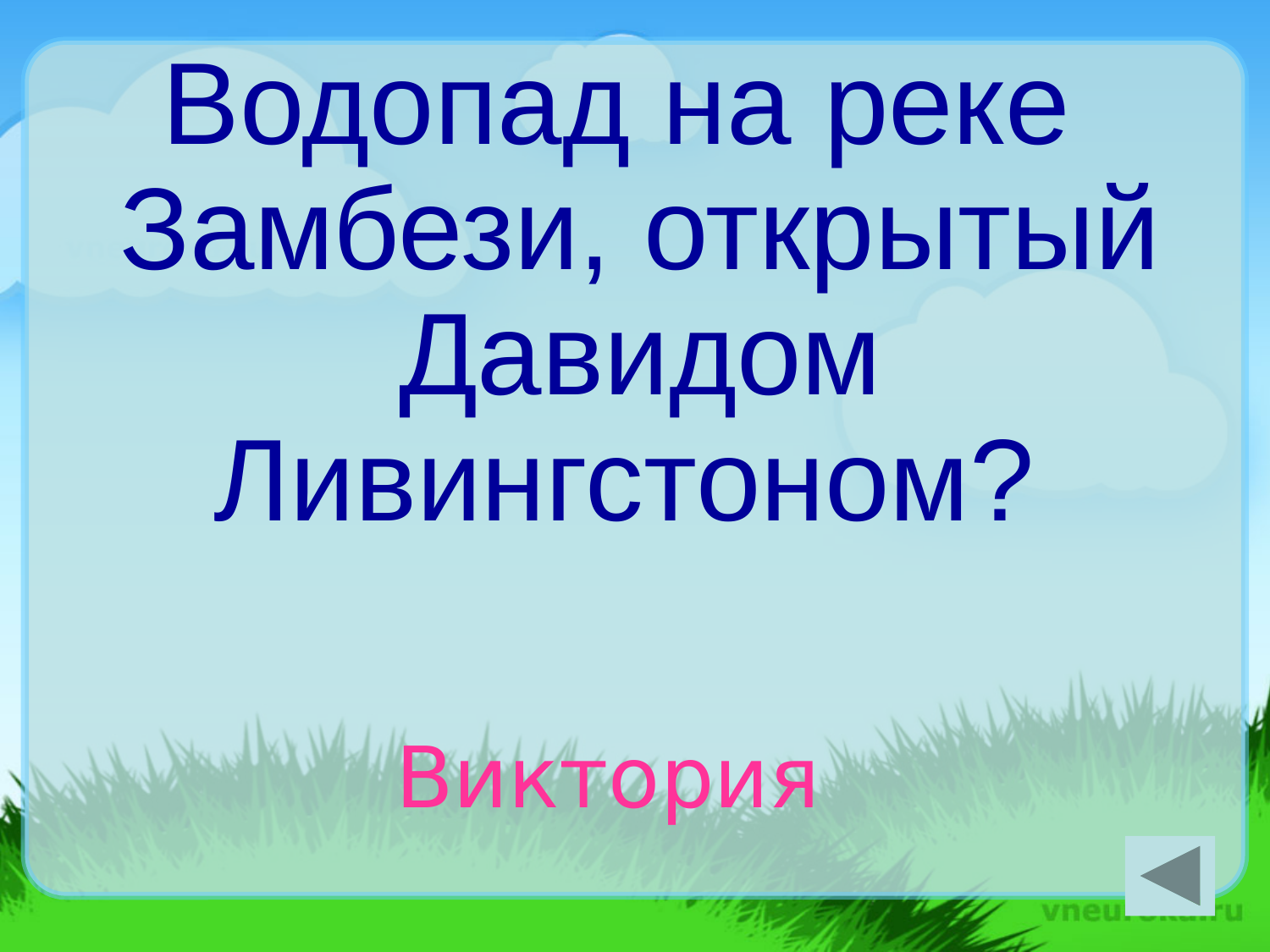

Водопад на реке Замбези, открытый Давидом Ливингстоном?
Виктория